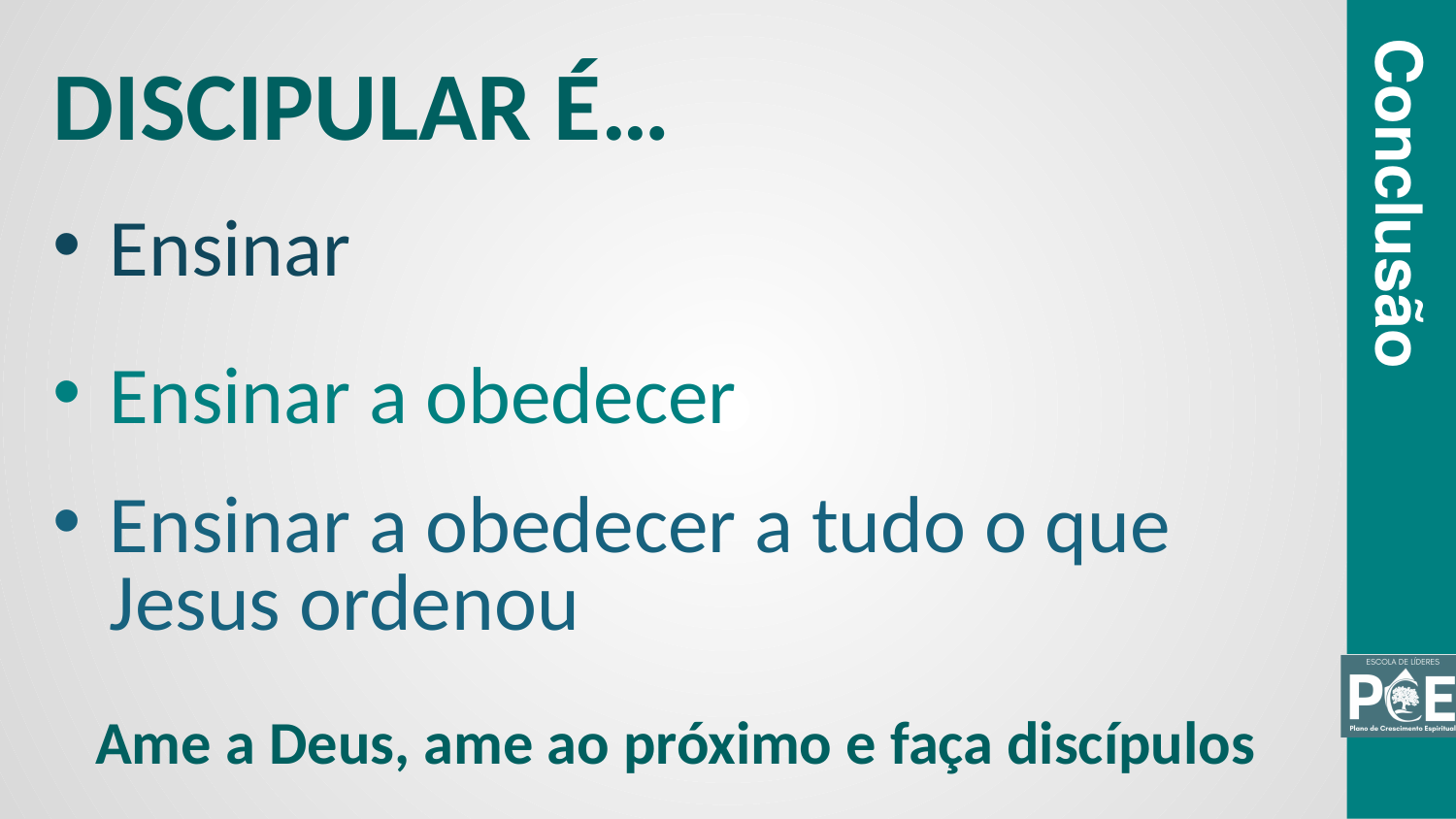

DISCIPULAR É…
Conclusão
Ensinar
Ensinar a obedecer
Ensinar a obedecer a tudo o que Jesus ordenou
Ame a Deus, ame ao próximo e faça discípulos